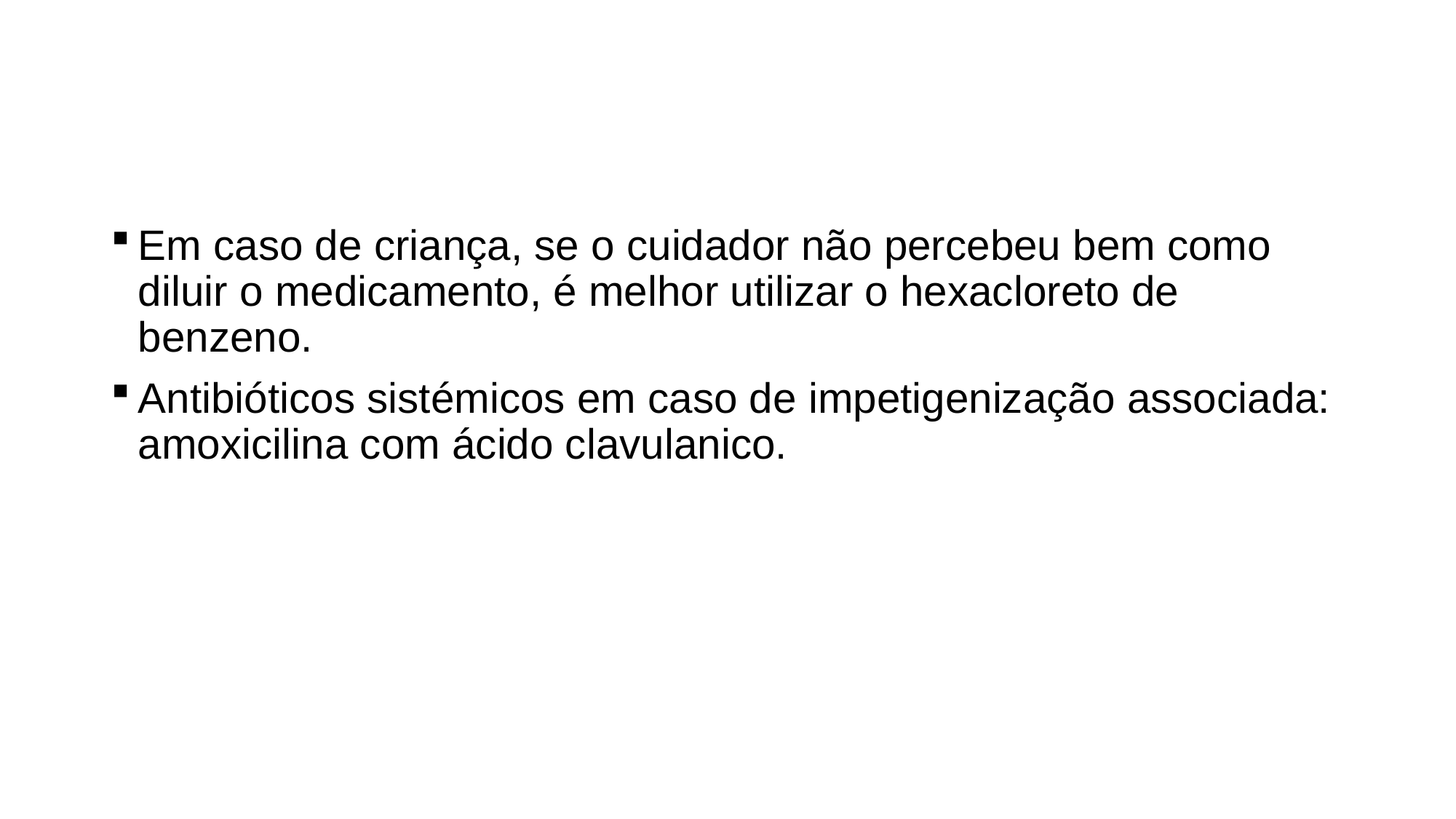

#
Em caso de criança, se o cuidador não percebeu bem como diluir o medicamento, é melhor utilizar o hexacloreto de benzeno.
Antibióticos sistémicos em caso de impetigenização associada: amoxicilina com ácido clavulanico.